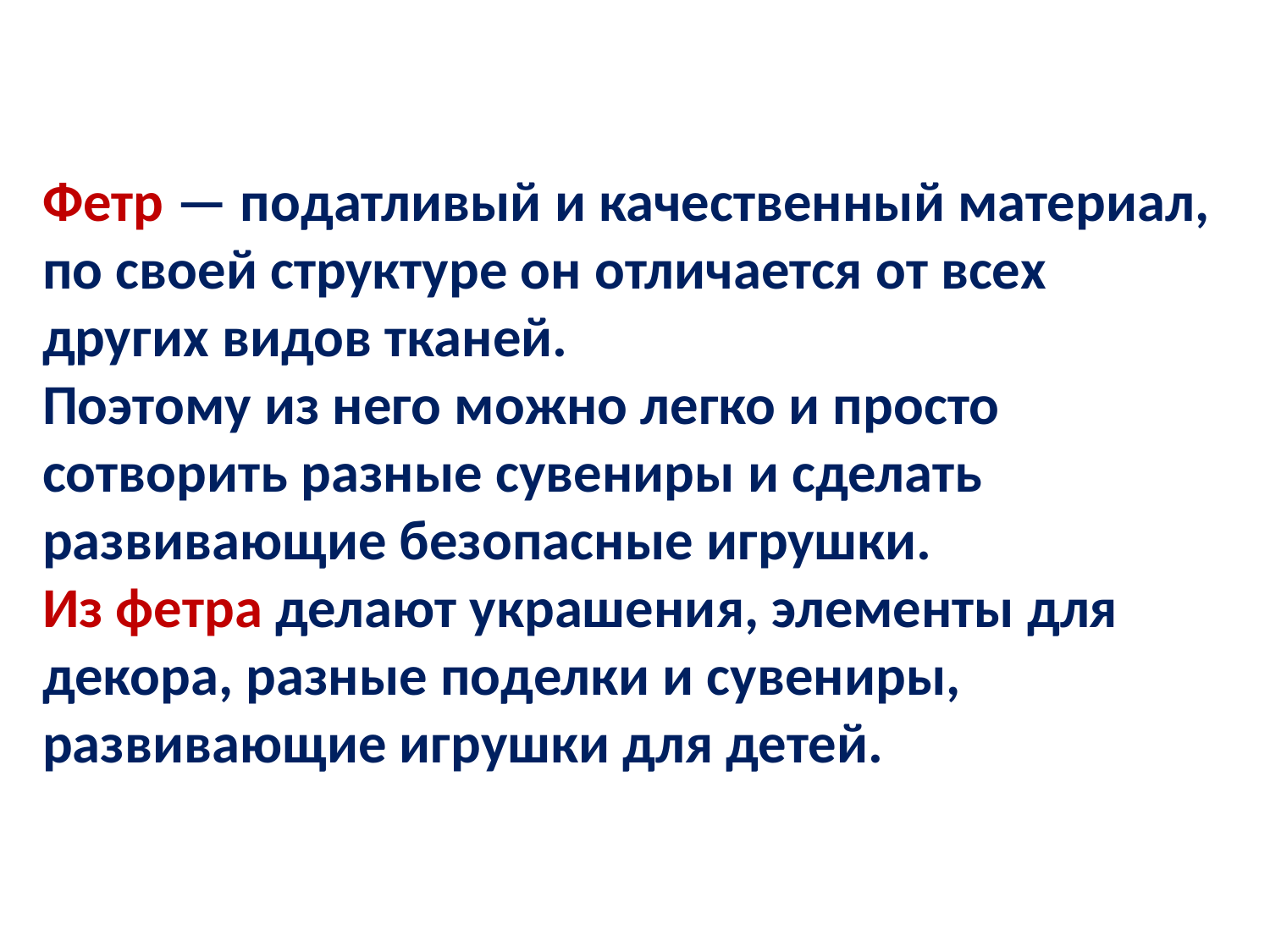

Фетр — податливый и качественный материал, по своей структуре он отличается от всех других видов тканей.
Поэтому из него можно легко и просто сотворить разные сувениры и сделать развивающие безопасные игрушки.
Из фетра делают украшения, элементы для декора, разные поделки и сувениры, развивающие игрушки для детей.